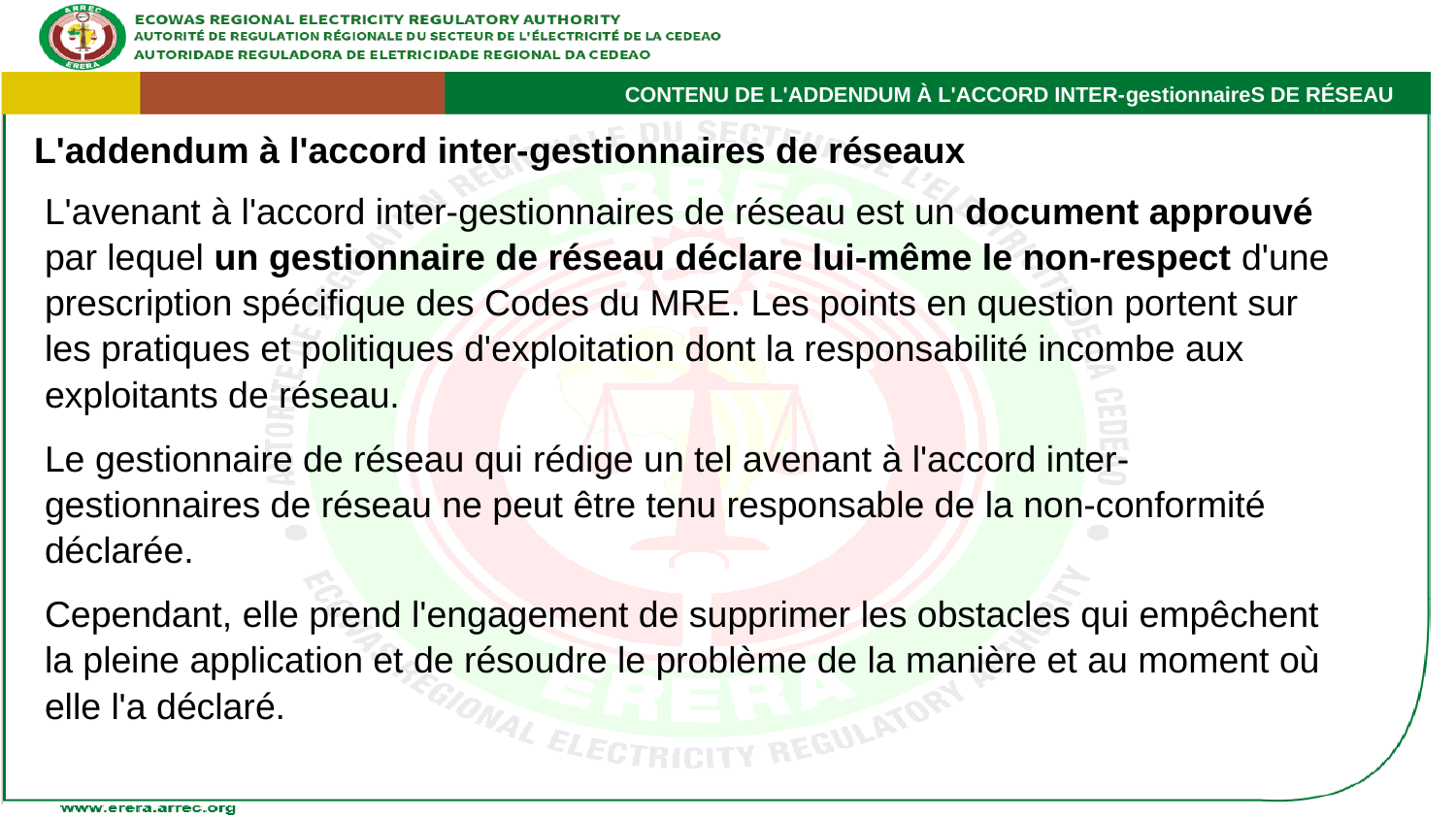

CONTENU DE L'ADDENDUM À L'ACCORD INTER-gestionnaireS DE RÉSEAU
L'addendum à l'accord inter-gestionnaires de réseaux
L'avenant à l'accord inter-gestionnaires de réseau est un document approuvé par lequel un gestionnaire de réseau déclare lui-même le non-respect d'une prescription spécifique des Codes du MRE. Les points en question portent sur les pratiques et politiques d'exploitation dont la responsabilité incombe aux exploitants de réseau.
Le gestionnaire de réseau qui rédige un tel avenant à l'accord inter-gestionnaires de réseau ne peut être tenu responsable de la non-conformité déclarée.
Cependant, elle prend l'engagement de supprimer les obstacles qui empêchent la pleine application et de résoudre le problème de la manière et au moment où elle l'a déclaré.